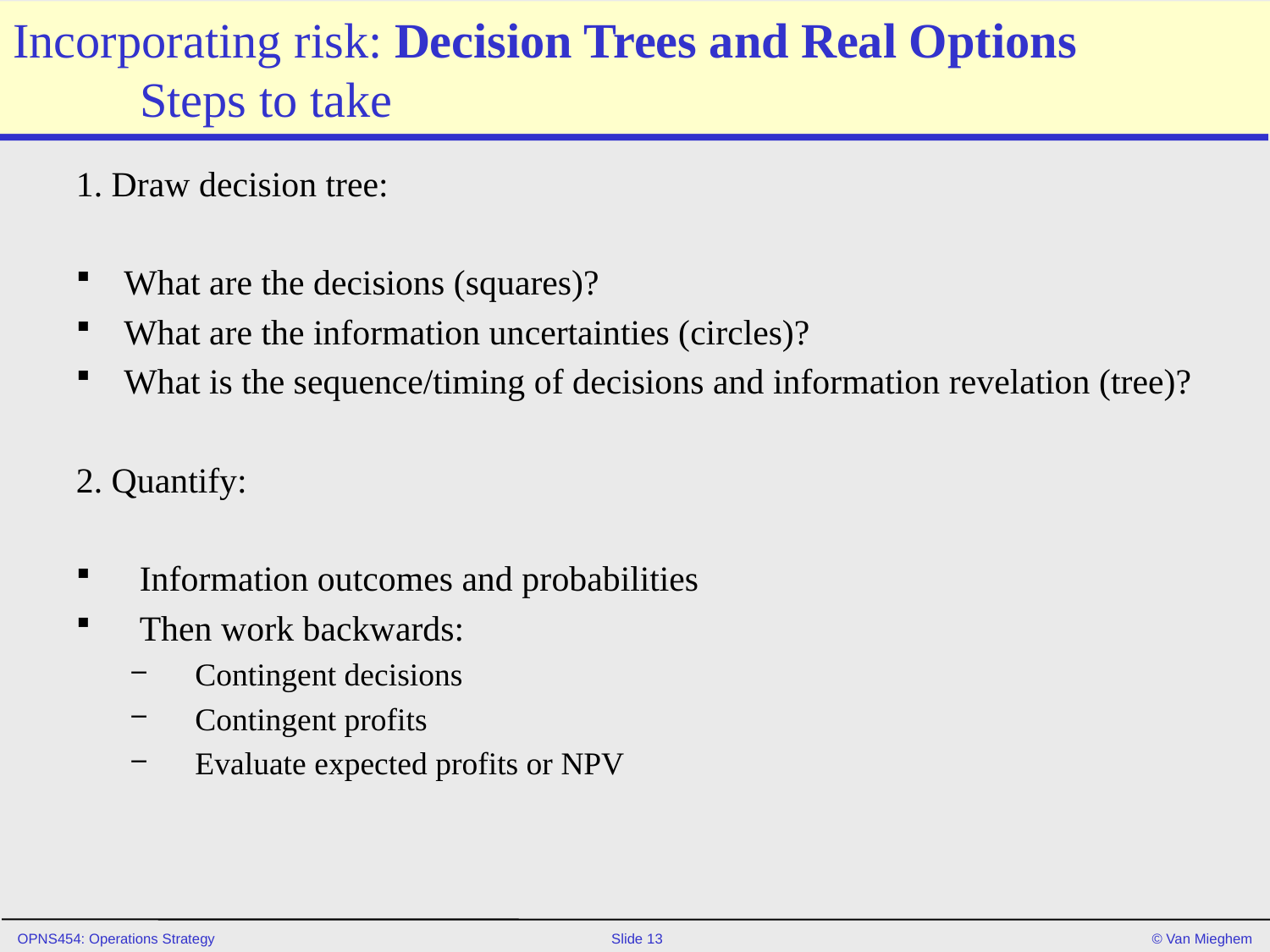

# Incorporating risk: Decision Trees and Real Options Steps to take
1. Draw decision tree:

What are the decisions (squares)?
What are the information uncertainties (circles)?
What is the sequence/timing of decisions and information revelation (tree)?

2. Quantify:

Information outcomes and probabilities
Then work backwards:
Contingent decisions
Contingent profits
Evaluate expected profits or NPV